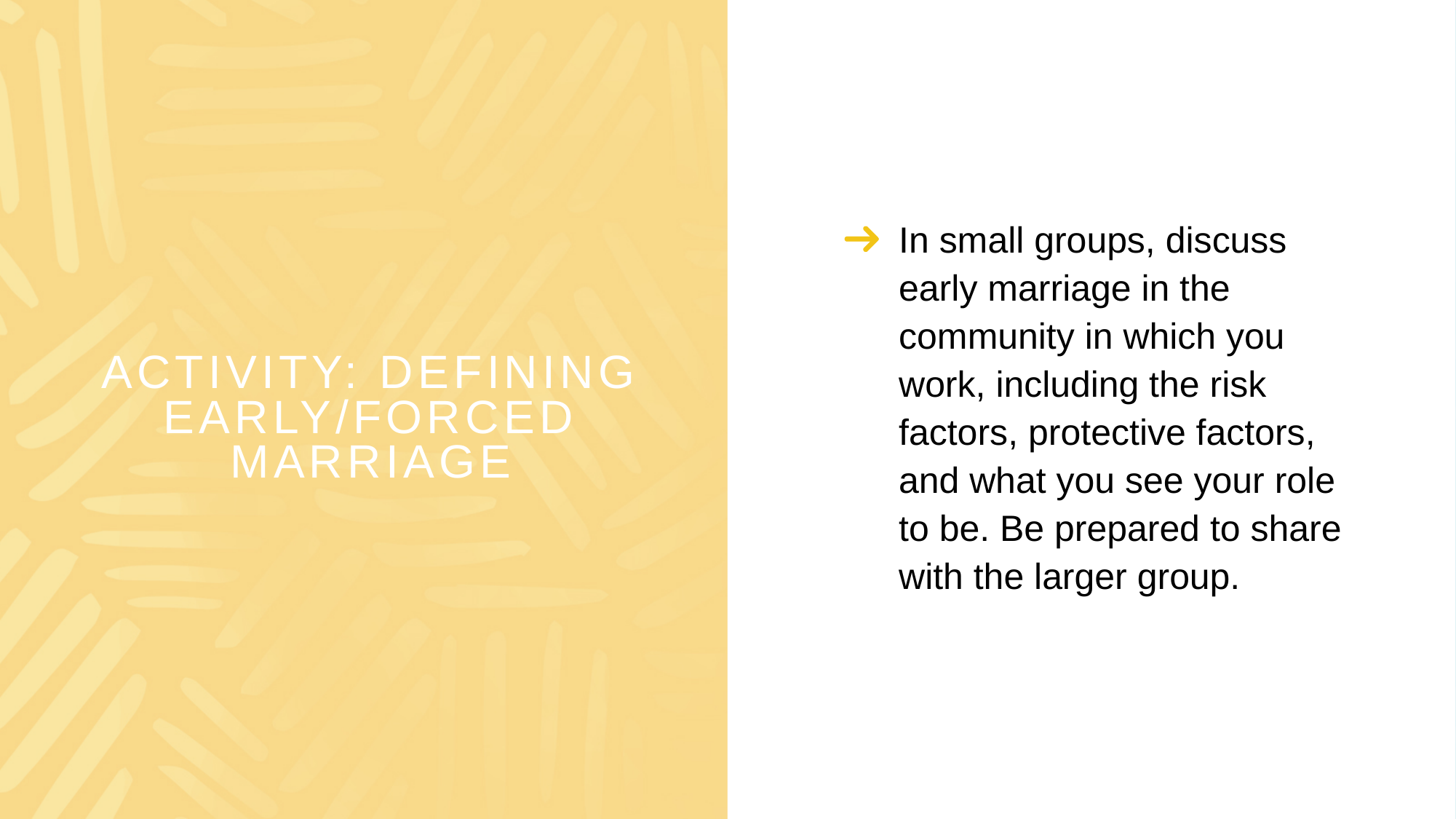

In small groups, discuss early marriage in the community in which you work, including the risk factors, protective factors, and what you see your role to be. Be prepared to share with the larger group.
# Activity: Defining early/forced marriage